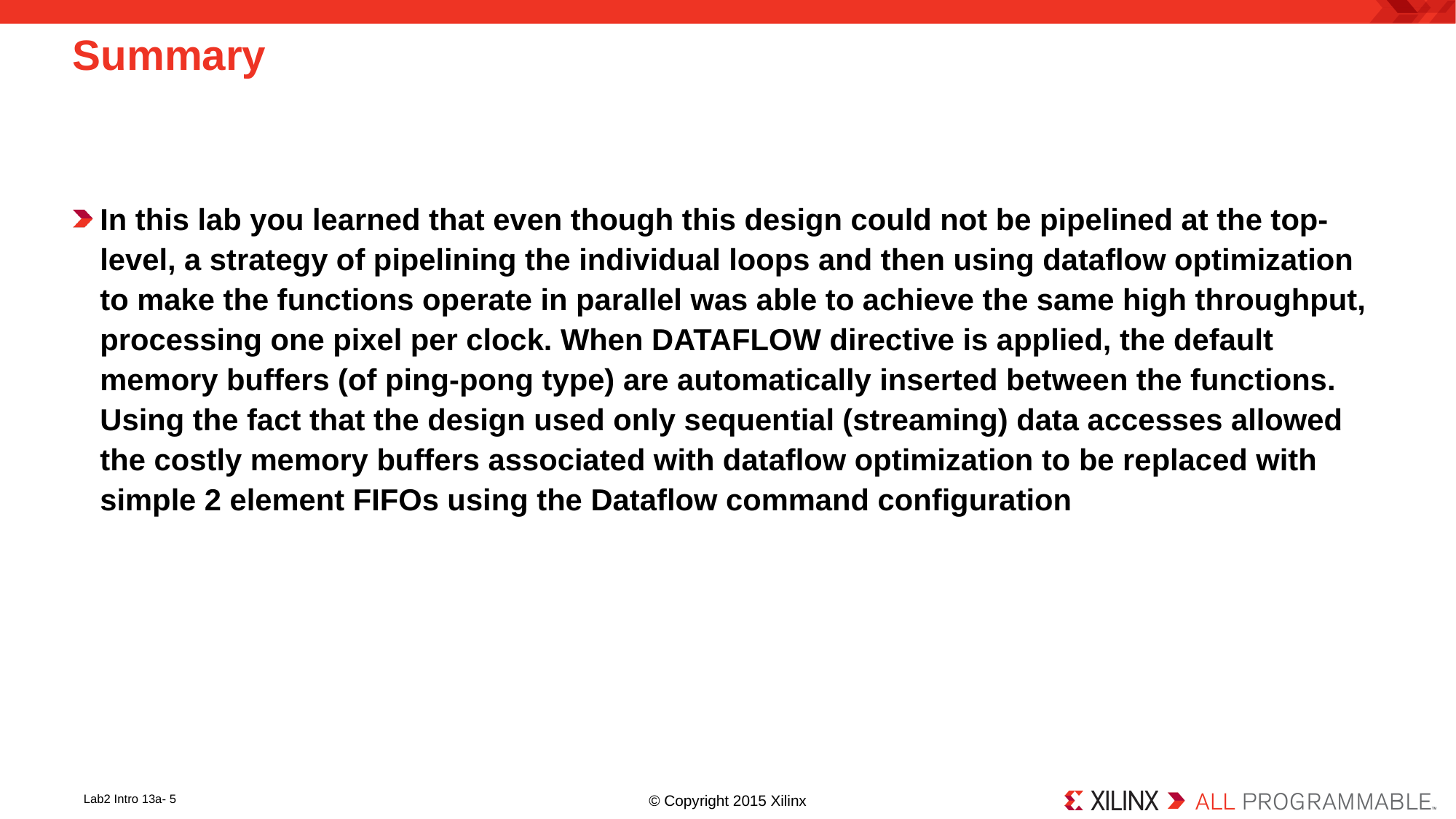

# Summary
In this lab you learned that even though this design could not be pipelined at the top-level, a strategy of pipelining the individual loops and then using dataflow optimization to make the functions operate in parallel was able to achieve the same high throughput, processing one pixel per clock. When DATAFLOW directive is applied, the default memory buffers (of ping-pong type) are automatically inserted between the functions. Using the fact that the design used only sequential (streaming) data accesses allowed the costly memory buffers associated with dataflow optimization to be replaced with simple 2 element FIFOs using the Dataflow command configuration
Lab2 Intro 13a- 5
© Copyright 2015 Xilinx